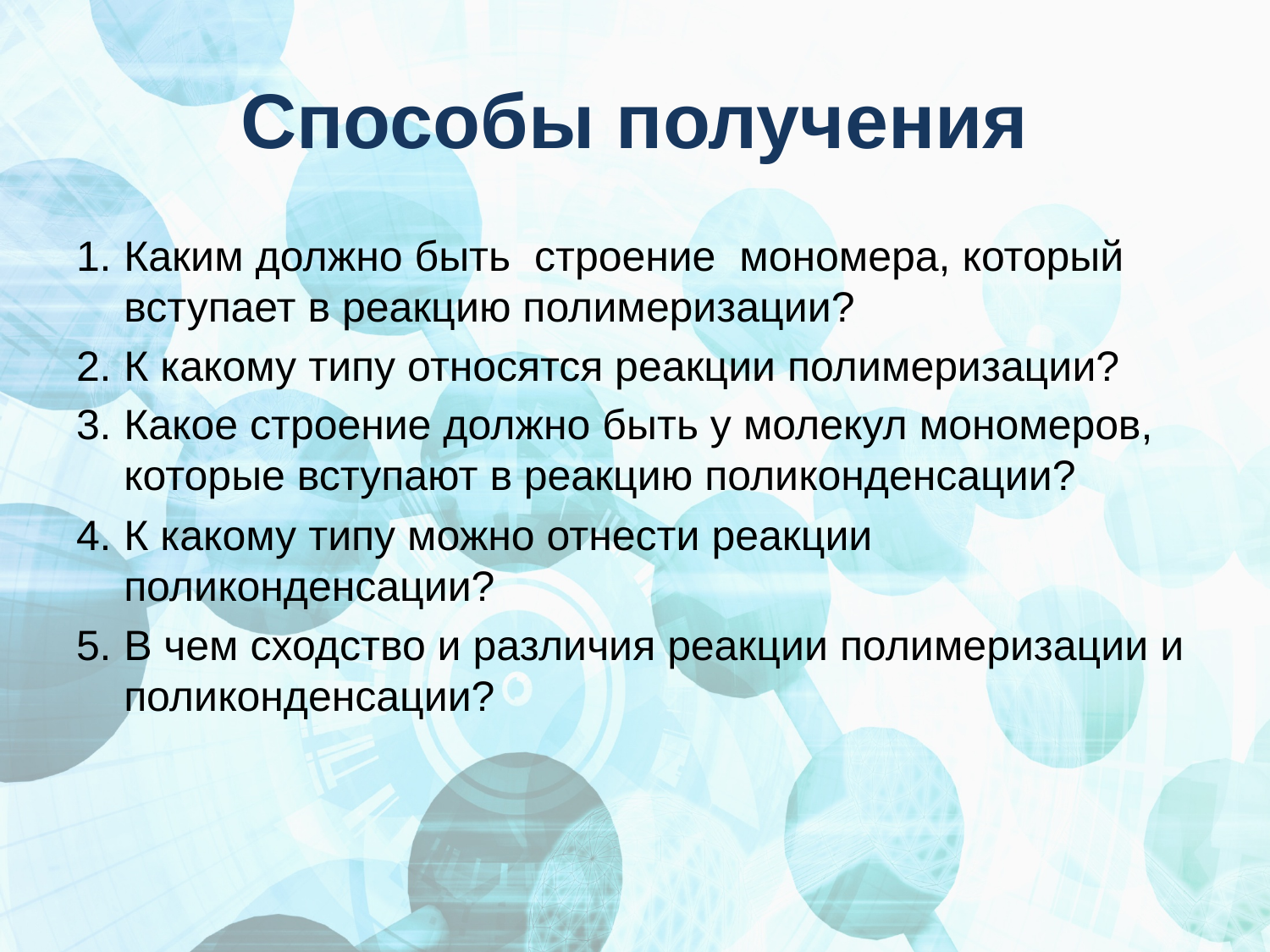

# Способы получения
Каким должно быть  строение  мономера, который вступает в реакцию полимеризации?
К какому типу относятся реакции полимеризации?
Какое строение должно быть у молекул мономеров, которые вступают в реакцию поликонденсации?
К какому типу можно отнести реакции поликонденсации?
В чем сходство и различия реакции полимеризации и поликонденсации?